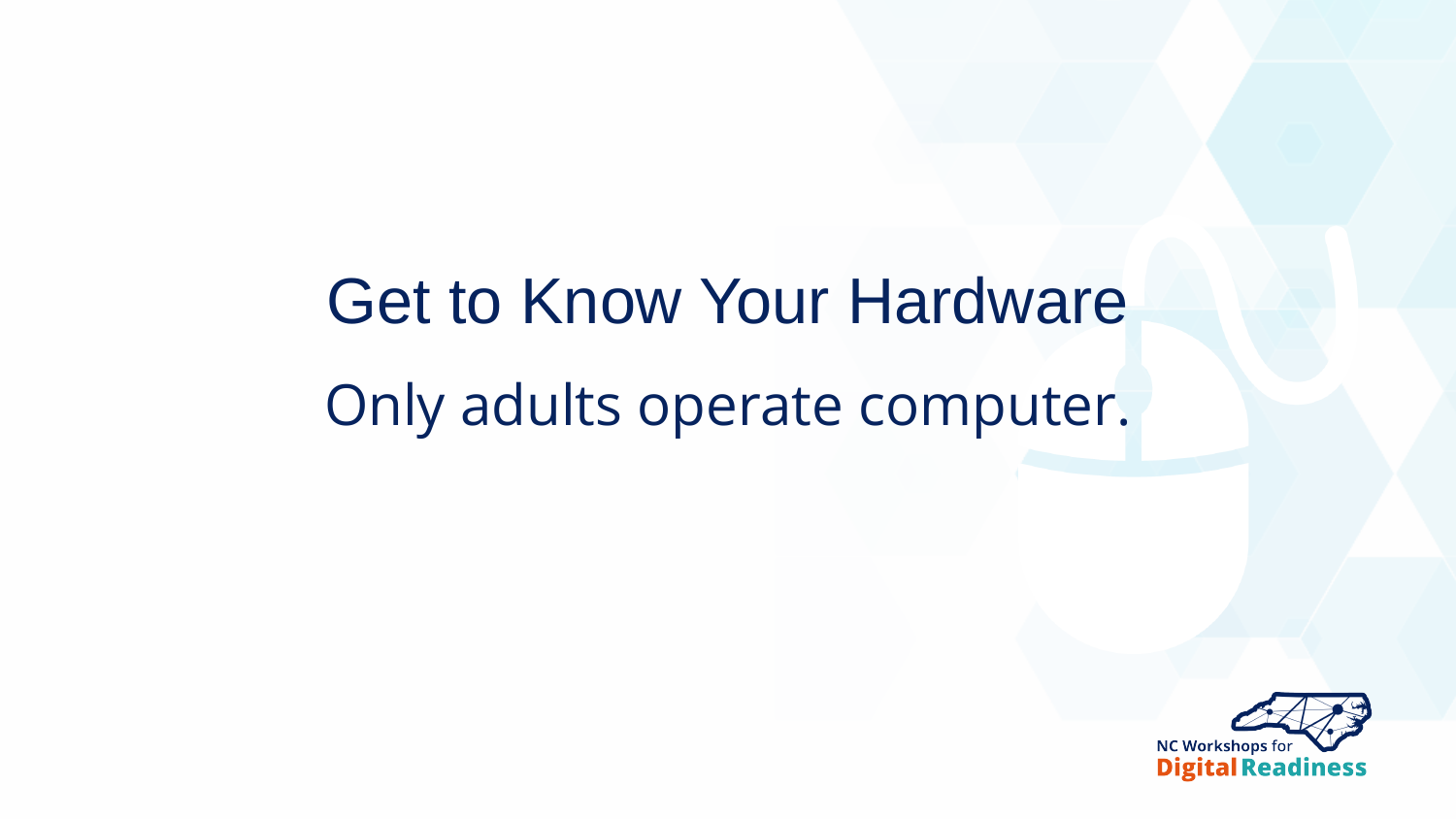

# Get to Know Your Hardware
Only adults operate computer.